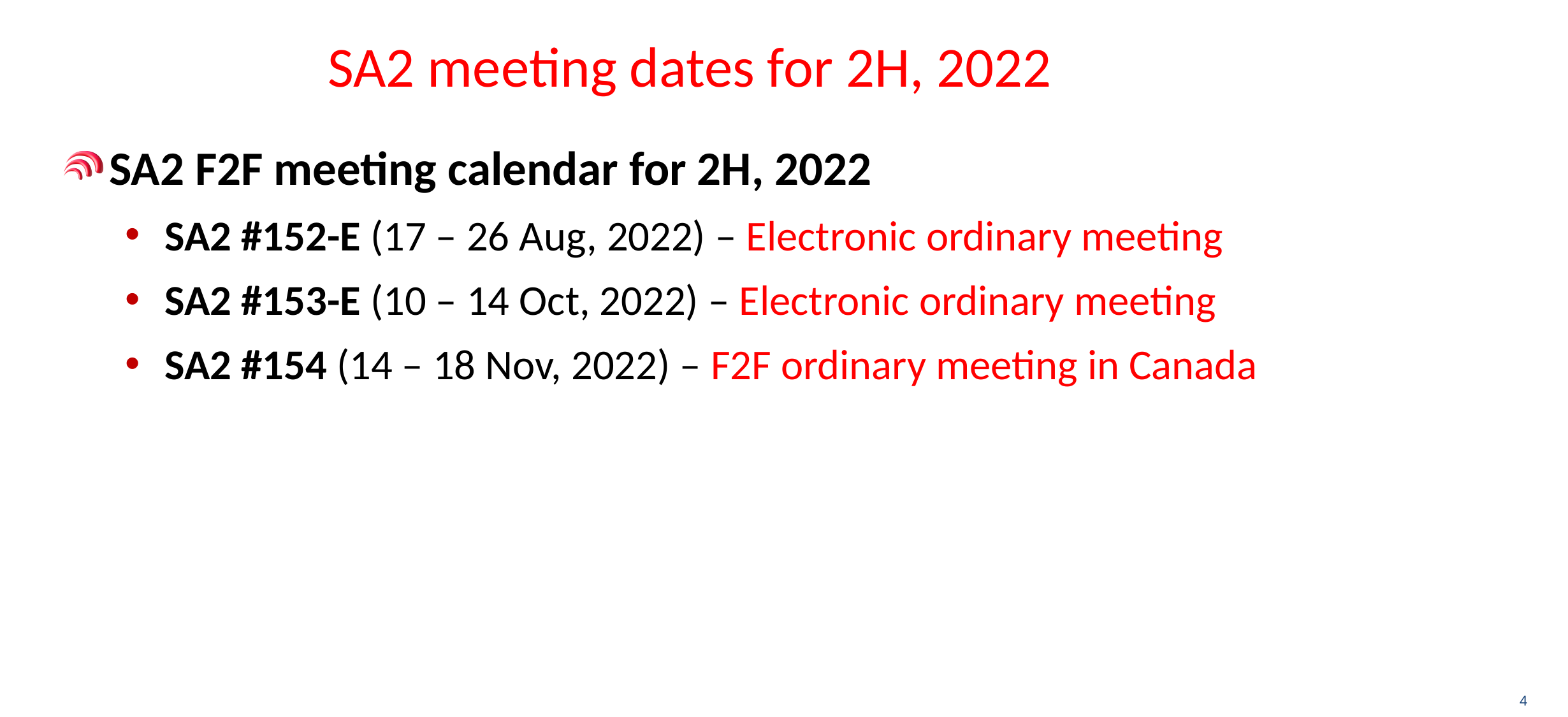

# SA2 meeting dates for 2H, 2022
SA2 F2F meeting calendar for 2H, 2022
SA2 #152-E (17 – 26 Aug, 2022) – Electronic ordinary meeting
SA2 #153-E (10 – 14 Oct, 2022) – Electronic ordinary meeting
SA2 #154 (14 – 18 Nov, 2022) – F2F ordinary meeting in Canada